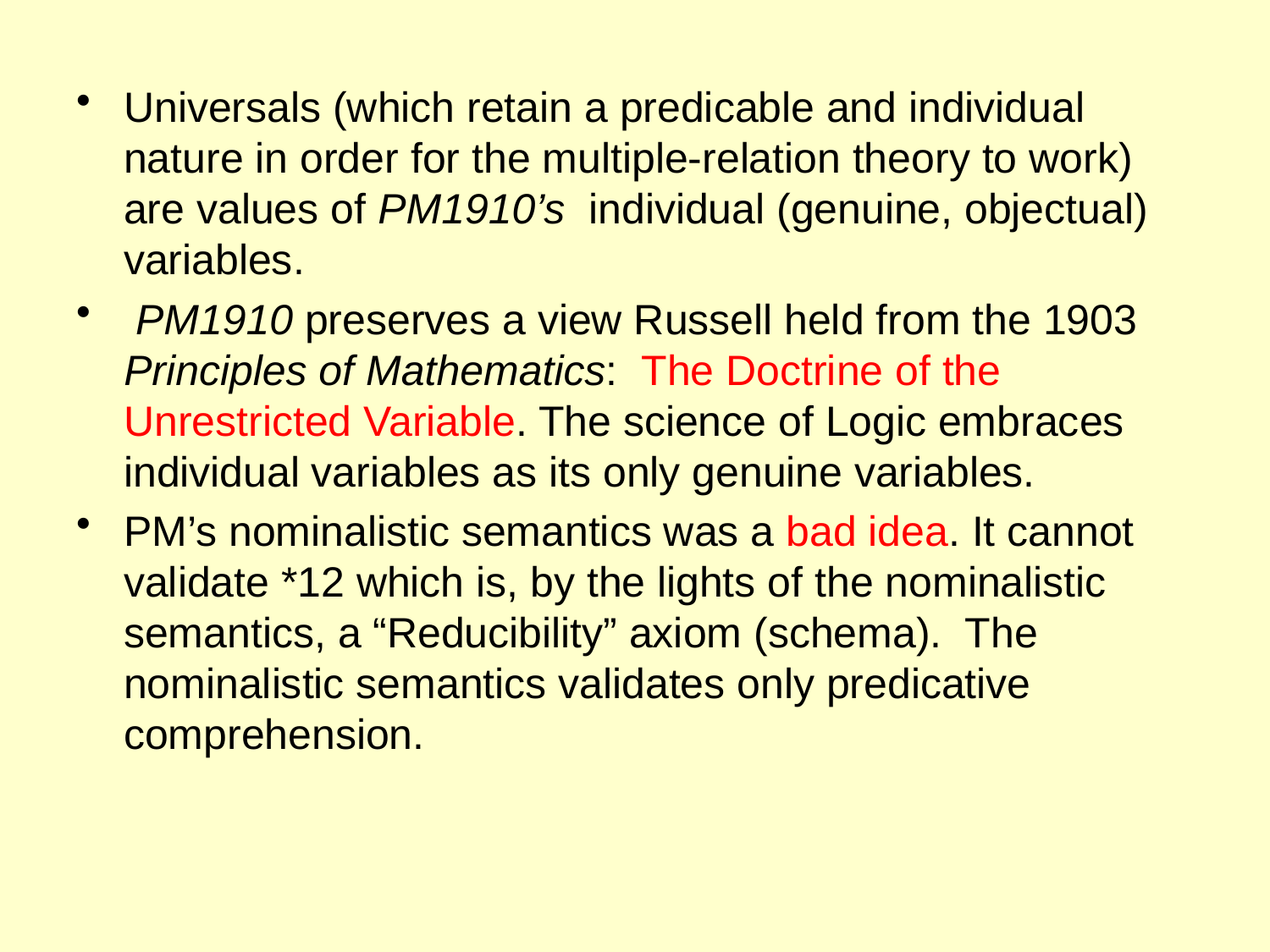

Universals (which retain a predicable and individual nature in order for the multiple-relation theory to work) are values of PM1910’s  individual (genuine, objectual) variables.
 PM1910 preserves a view Russell held from the 1903 Principles of Mathematics:  The Doctrine of the Unrestricted Variable. The science of Logic embraces individual variables as its only genuine variables.
PM’s nominalistic semantics was a bad idea. It cannot validate *12 which is, by the lights of the nominalistic semantics, a “Reducibility” axiom (schema).  The nominalistic semantics validates only predicative comprehension.